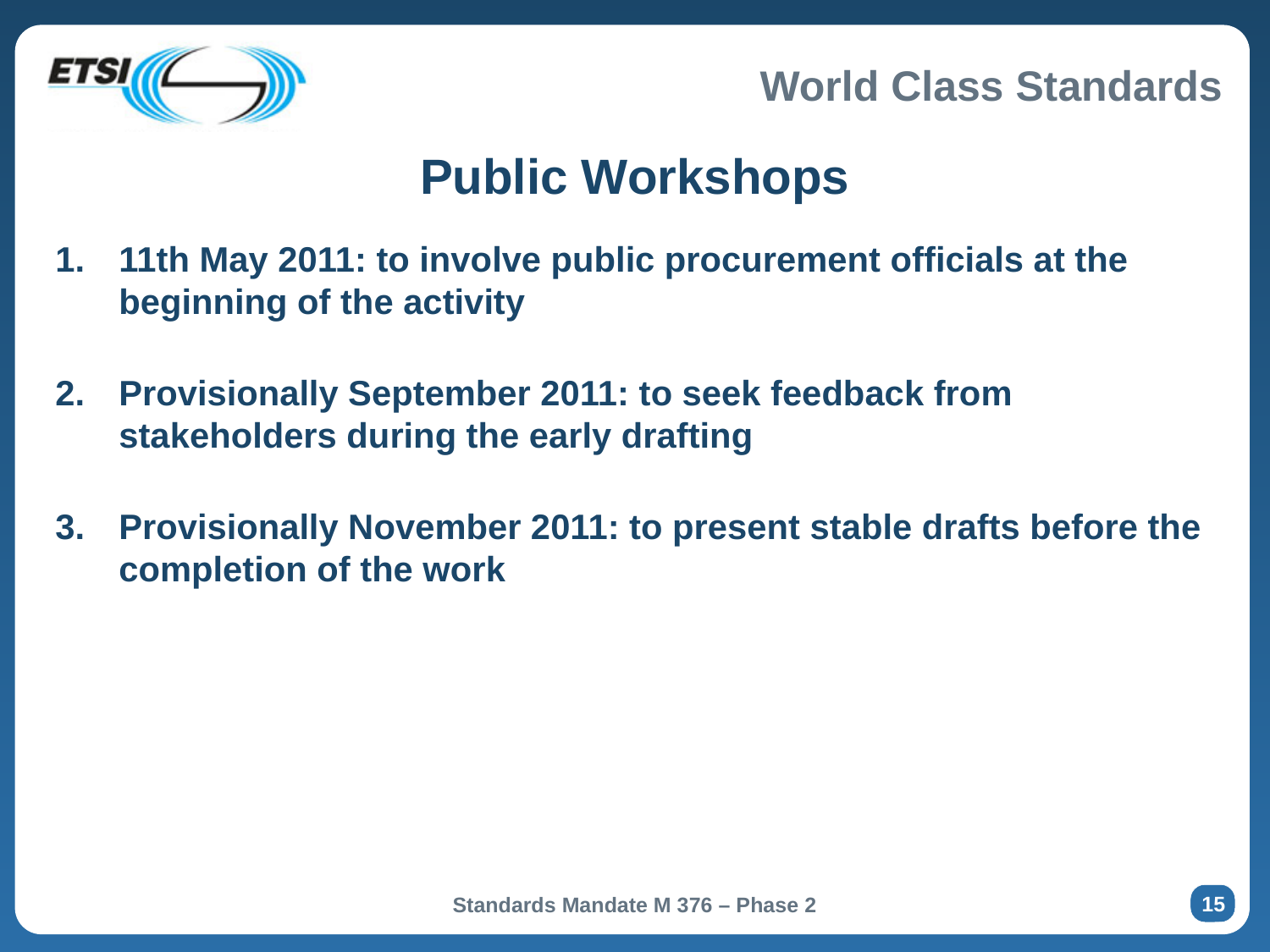

# Public Workshops
11th May 2011: to involve public procurement officials at the beginning of the activity
Provisionally September 2011: to seek feedback from stakeholders during the early drafting
Provisionally November 2011: to present stable drafts before the completion of the work

15
Standards Mandate M 376 – Phase 2